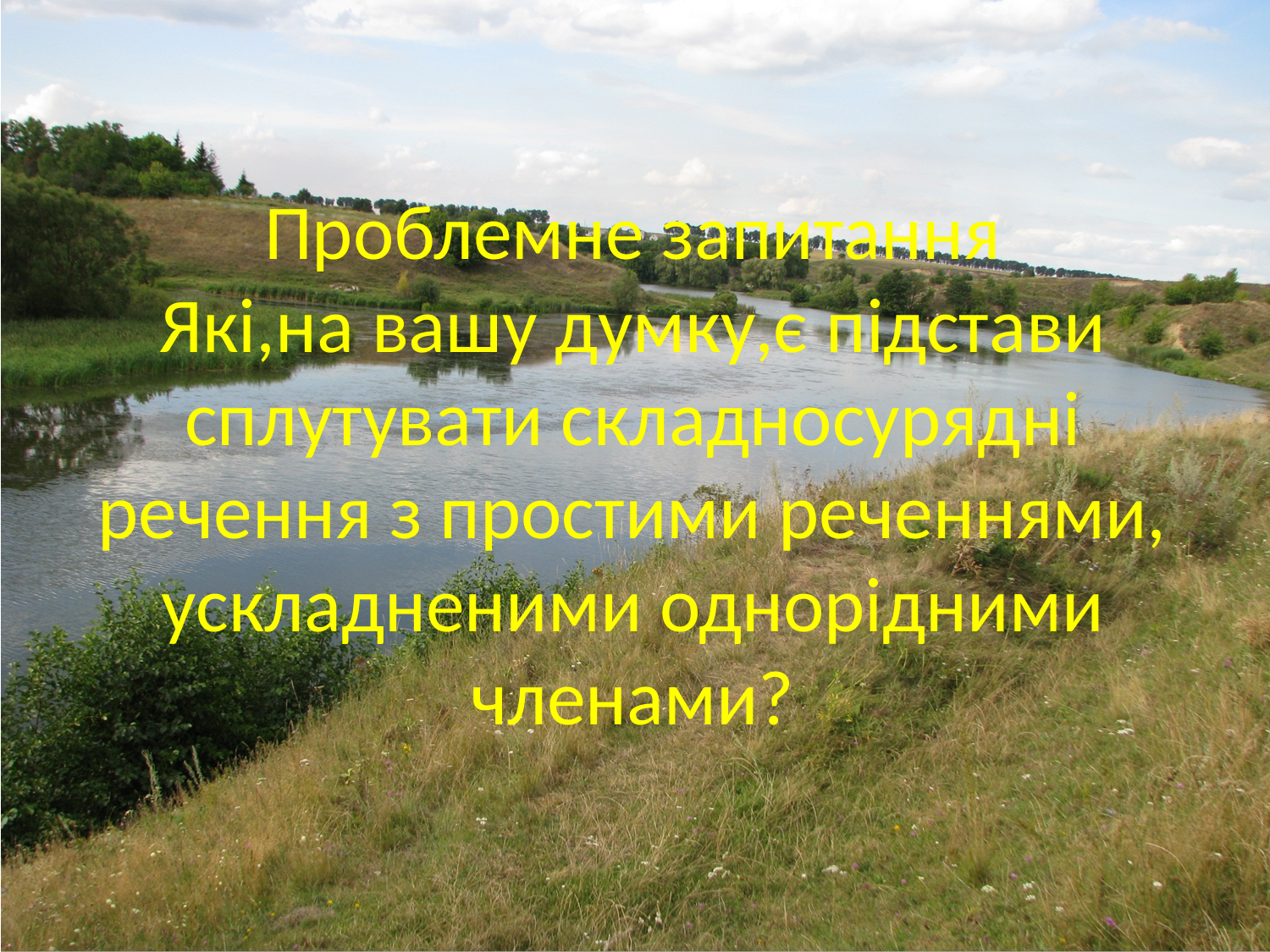

# Проблемне запитання Які,на вашу думку,є підстави сплутувати складносурядні речення з простими реченнями, ускладненими однорідними членами?